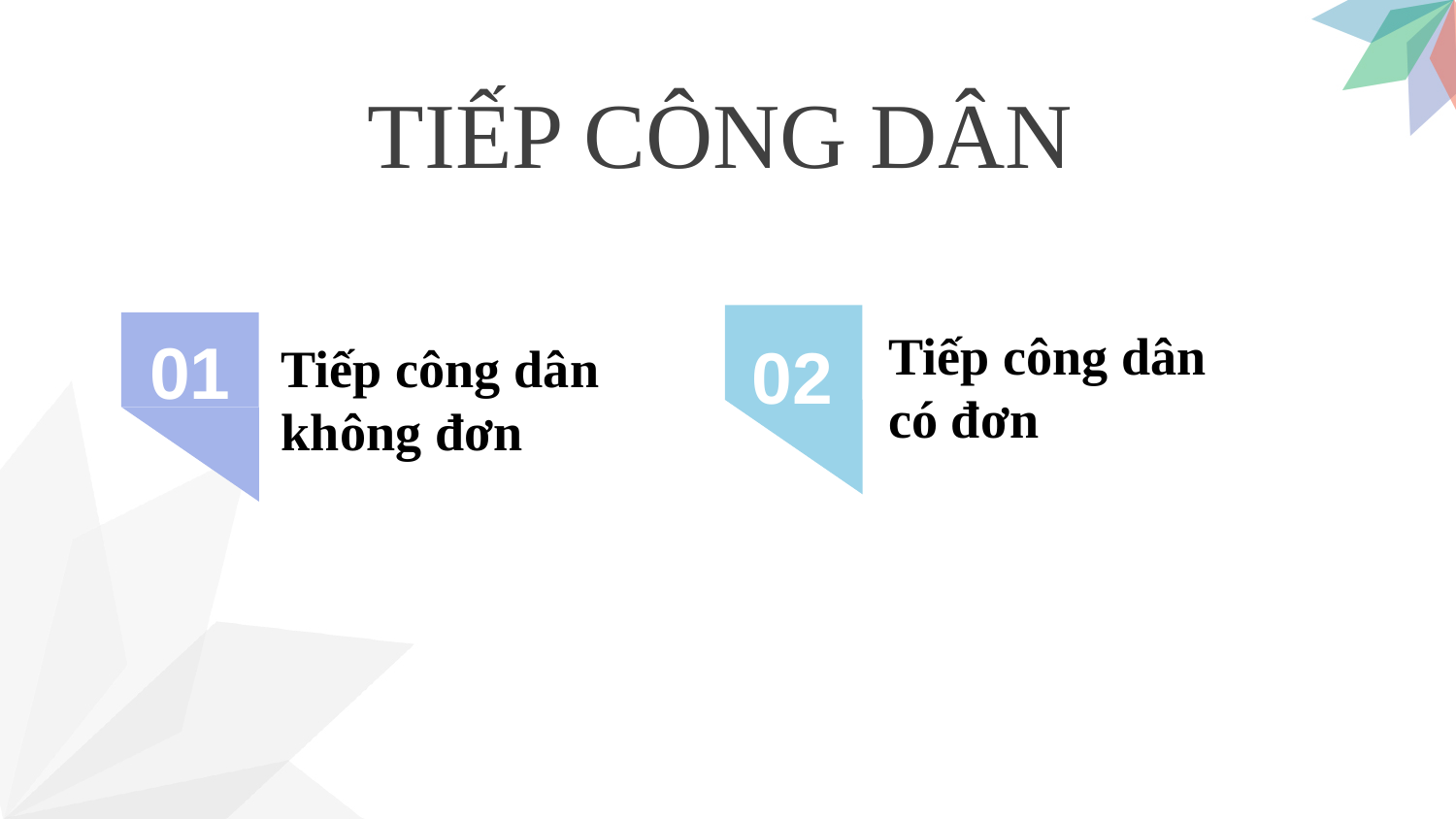

TIẾP CÔNG DÂN

Tiếp công dân
có đơn
02

01
Tiếp công dân
không đơn